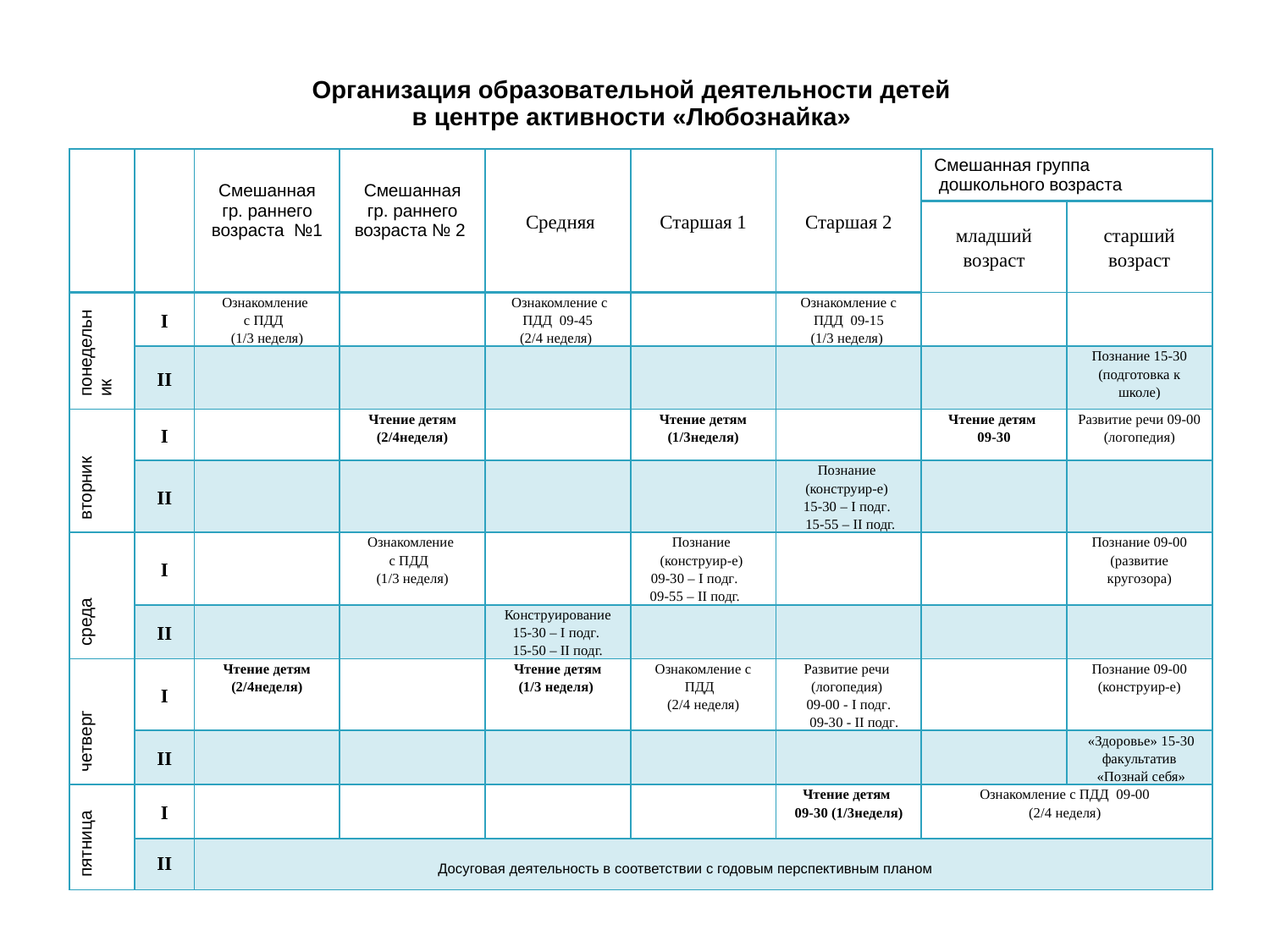

# Организация образовательной деятельности детей в центре активности «Любознайка»
|  |  | Смешанная гр. раннего возраста №1 | Смешанная гр. раннего возраста № 2 | Средняя | Старшая 1 | Старшая 2 | Смешанная группа дошкольного возраста |  |
| --- | --- | --- | --- | --- | --- | --- | --- | --- |
|  |  |  |  |  |  |  | младший возраст | старший возраст |
| понедельник | I | Ознакомление с ПДД (1/3 неделя) |  | Ознакомление с ПДД 09-45 (2/4 неделя) |  | Ознакомление с ПДД 09-15 (1/3 неделя) |  |  |
|  | II |  |  |  |  |  |  | Познание 15-30 (подготовка к школе) |
| вторник | I |  | Чтение детям (2/4неделя) |  | Чтение детям (1/3неделя) |  | Чтение детям 09-30 | Развитие речи 09-00 (логопедия) |
|  | II |  |  |  |  | Познание (конструир-е) 15-30 – I подг. 15-55 – II подг. |  |  |
| среда | I |  | Ознакомление с ПДД (1/3 неделя) |  | Познание (конструир-е) 09-30 – I подг. 09-55 – II подг. |  |  | Познание 09-00 (развитие кругозора) |
|  | II |  |  | Конструирование 15-30 – I подг. 15-50 – II подг. |  |  |  |  |
| четверг | I | Чтение детям (2/4неделя) |  | Чтение детям (1/3 неделя) | Ознакомление с ПДД (2/4 неделя) | Развитие речи (логопедия) 09-00 - I подг. 09-30 - II подг. |  | Познание 09-00 (конструир-е) |
|  | II |  |  |  |  |  |  | «Здоровье» 15-30 факультатив «Познай себя» |
| пятница | I |  |  |  |  | Чтение детям 09-30 (1/3неделя) | Ознакомление с ПДД 09-00 (2/4 неделя) |  |
|  | II | Досуговая деятельность в соответствии с годовым перспективным планом |  |  |  |  |  |  |